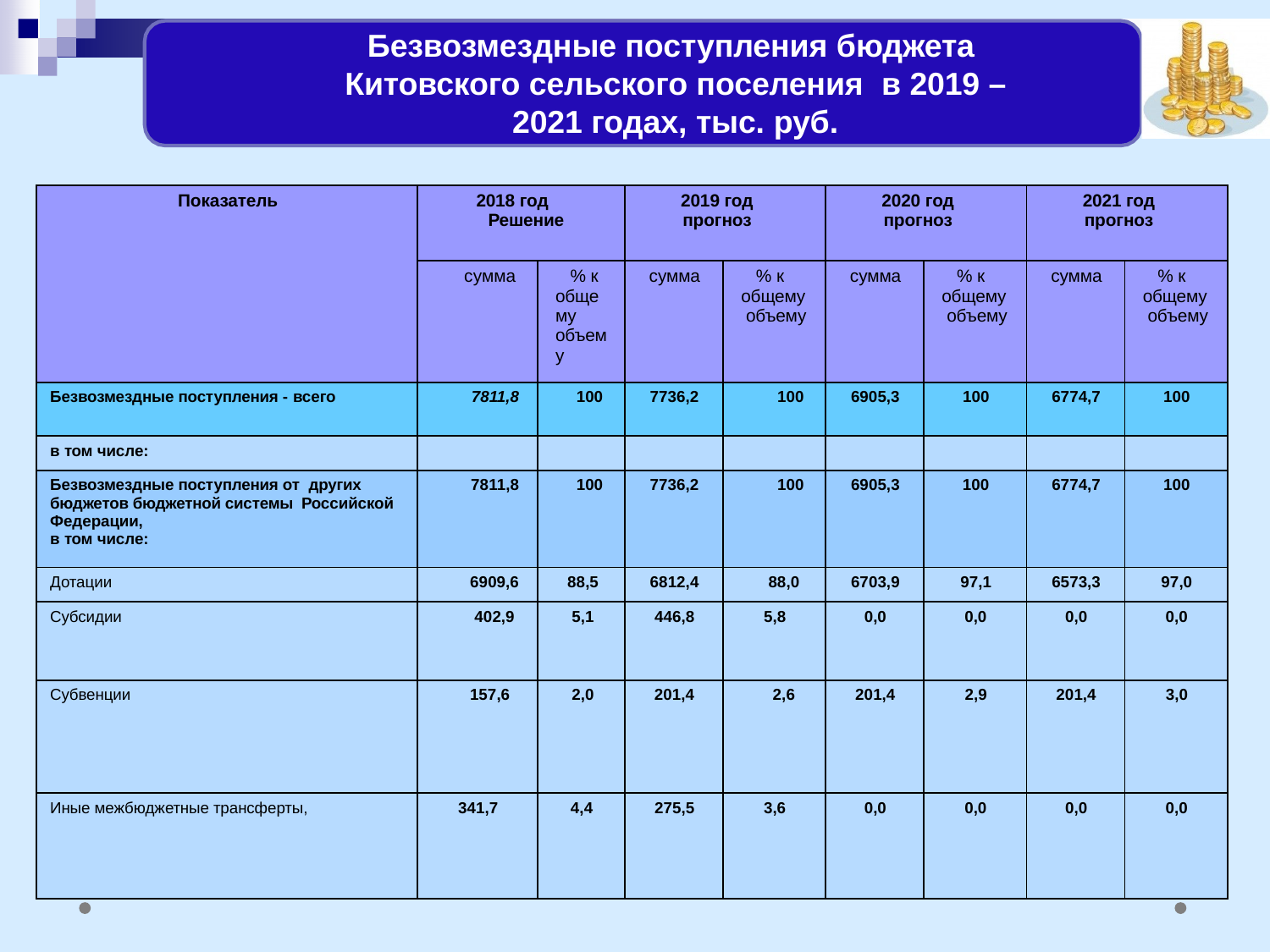

Безвозмездные поступления бюджета  Китовского сельского поселения  в 2019 – 2021 годах, тыс. руб.

| Показатель | 2018 год Решение |  | 2019 год прогноз |  | 2020 год прогноз |  | 2021 год прогноз |  |
| --- | --- | --- | --- | --- | --- | --- | --- | --- |
|  | сумма | % к общему объему | сумма | % к общему объему | сумма | % к общему объему | сумма | % к общему объему |
| Безвозмездные поступления - всего | 7811,8 | 100 | 7736,2 | 100 | 6905,3 | 100 | 6774,7 | 100 |
| в том числе: |  |  |  |  |  |  |  |  |
| Безвозмездные поступления от других бюджетов бюджетной системы Российской Федерации, в том числе: | 7811,8 | 100 | 7736,2 | 100 | 6905,3 | 100 | 6774,7 | 100 |
| Дотации | 6909,6 | 88,5 | 6812,4 | 88,0 | 6703,9 | 97,1 | 6573,3 | 97,0 |
| Субсидии | 402,9 | 5,1 | 446,8 | 5,8 | 0,0 | 0,0 | 0,0 | 0,0 |
| Субвенции | 157,6 | 2,0 | 201,4 | 2,6 | 201,4 | 2,9 | 201,4 | 3,0 |
| Иные межбюджетные трансферты, | 341,7 | 4,4 | 275,5 | 3,6 | 0,0 | 0,0 | 0,0 | 0,0 |